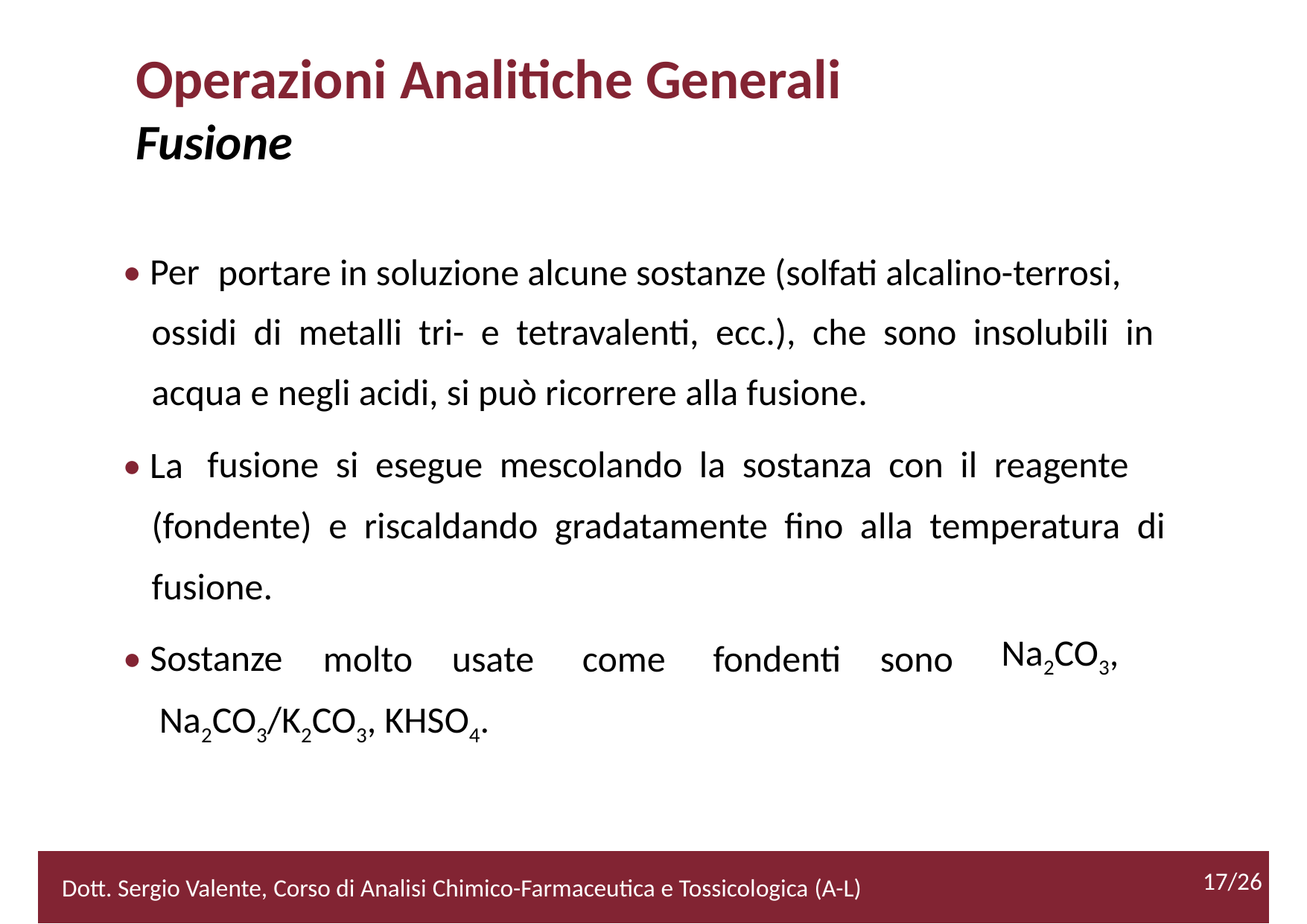

Operazioni Analitiche Generali
Fusione
• Per
portare in soluzione alcune sostanze (solfati alcalino-terrosi,
ossidi  di  metalli  tri-  e  tetravalenti,  ecc.),  che  sono  insolubili  in

acqua e negli acidi, si può ricorrere alla fusione.
• La
fusione  si  esegue  mescolando  la  sostanza  con  il  reagente
(fondente)  e  riscaldando  gradatamente  fino  alla  temperatura  di

fusione.
Na2CO3,
• Sostanze
molto
usate
come
fondenti
sono
	Na2CO3/K2CO3, KHSO4.

17/26
2/52
Dott. Sergio Valente, Corso di Analisi Chimico-Farmaceutica e Tossicologica (A-L)